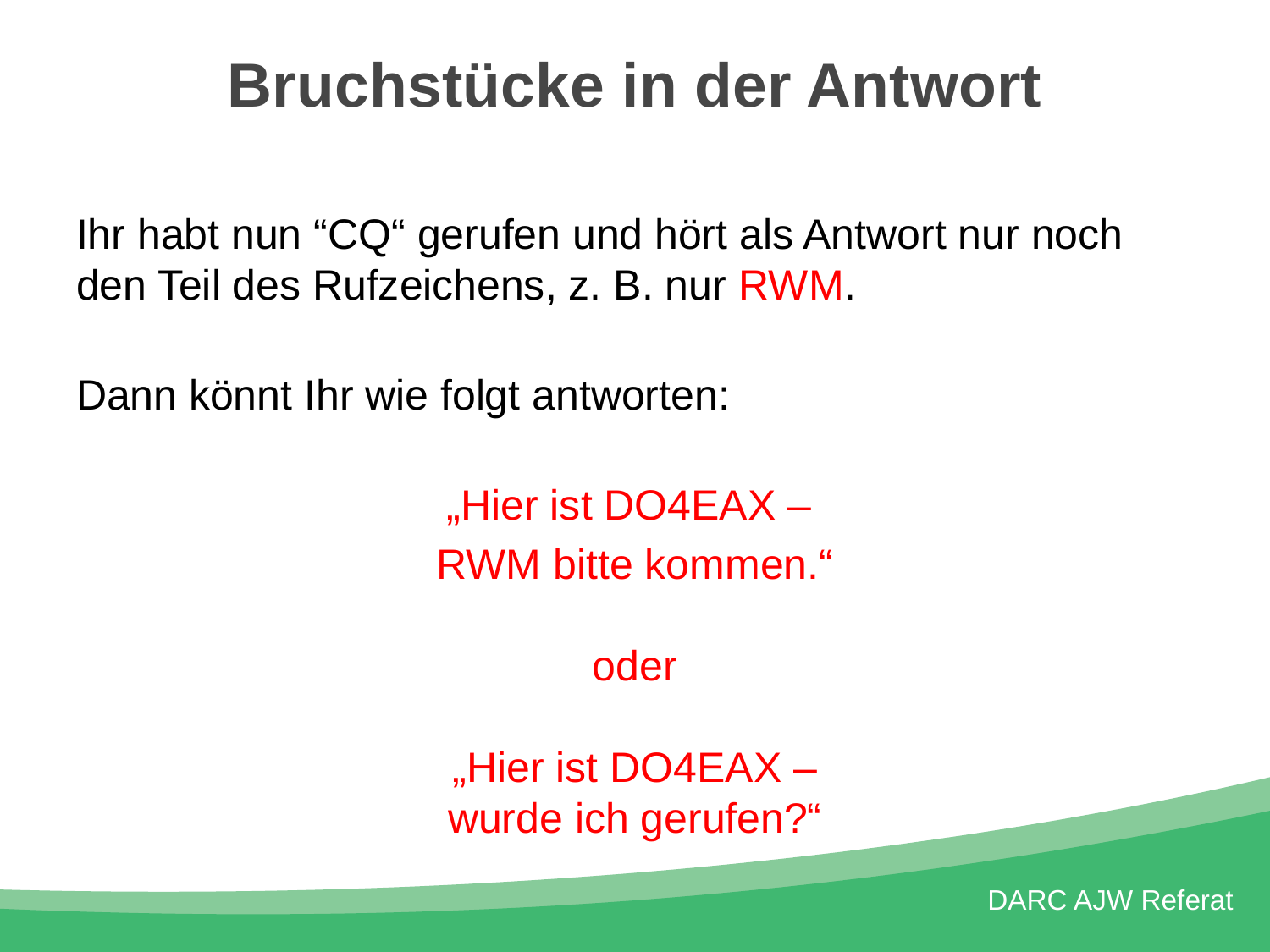

# Bruchstücke in der Antwort
Ihr habt nun “CQ“ gerufen und hört als Antwort nur noch den Teil des Rufzeichens, z. B. nur RWM.
Dann könnt Ihr wie folgt antworten:
„Hier ist DO4EAX –
RWM bitte kommen.“
oder
„Hier ist DO4EAX –
wurde ich gerufen?“